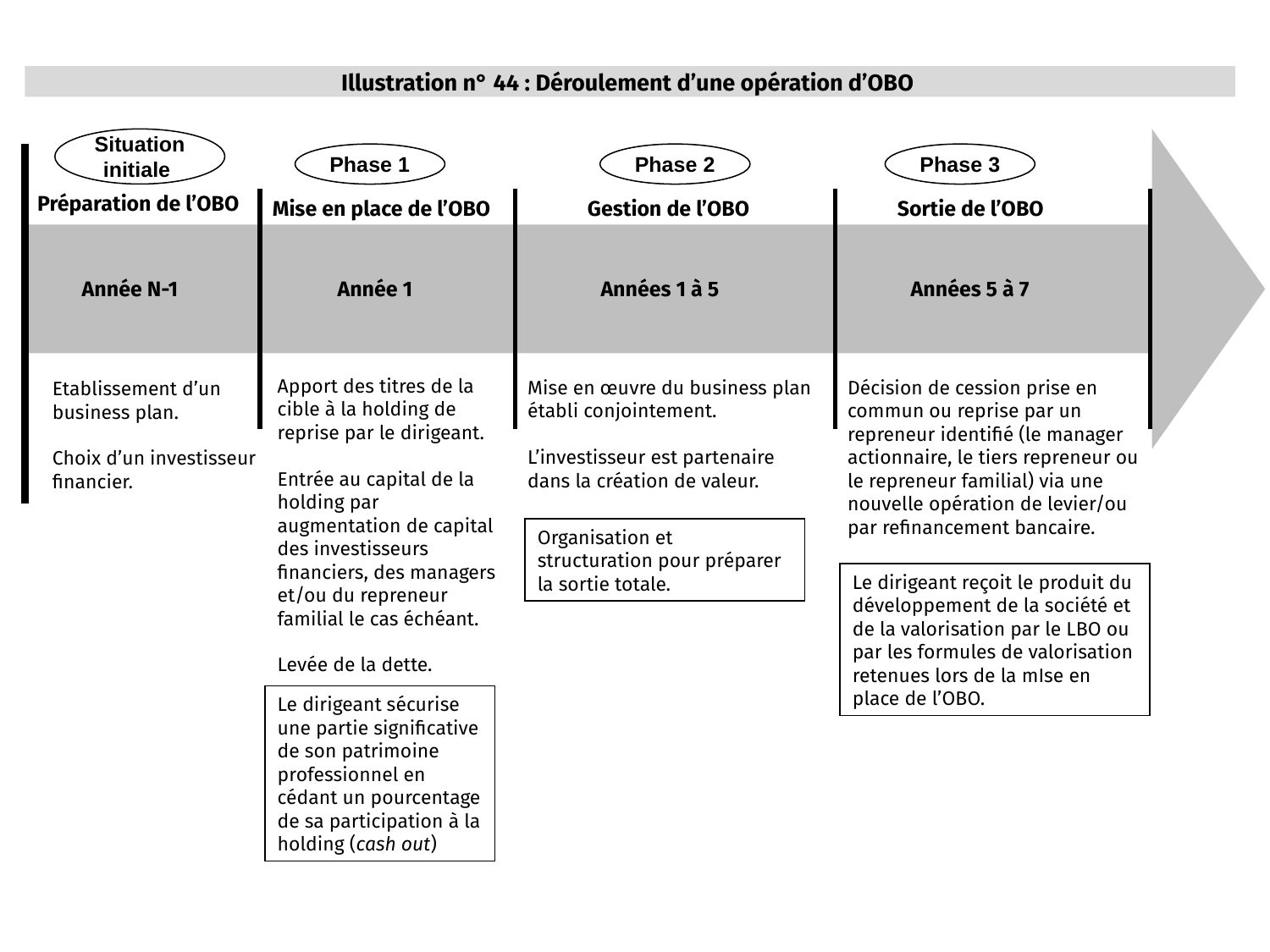

Illustration n° 44 : Déroulement d’une opération d’OBO

Situation initiale
Phase 1
Phase 2
Phase 3
Préparation de l’OBO
Mise en place de l’OBO
Gestion de l’OBO
Sortie de l’OBO
Année N-1
Année 1
Années 1 à 5
Années 5 à 7
Apport des titres de la cible à la holding de reprise par le dirigeant.

Entrée au capital de la holding par augmentation de capital des investisseurs financiers, des managers et/ou du repreneur familial le cas échéant.

Levée de la dette.
Décision de cession prise en commun ou reprise par un repreneur identifié (le manager actionnaire, le tiers repreneur ou le repreneur familial) via une nouvelle opération de levier/ou par refinancement bancaire.
Mise en œuvre du business plan établi conjointement.

L’investisseur est partenaire dans la création de valeur.
Etablissement d’un business plan.

Choix d’un investisseur financier.

Organisation et structuration pour préparer la sortie totale.
Le dirigeant reçoit le produit du développement de la société et de la valorisation par le LBO ou par les formules de valorisation retenues lors de la mIse en place de l’OBO.
Le dirigeant sécurise une partie significative de son patrimoine professionnel en cédant un pourcentage de sa participation à la holding (cash out)